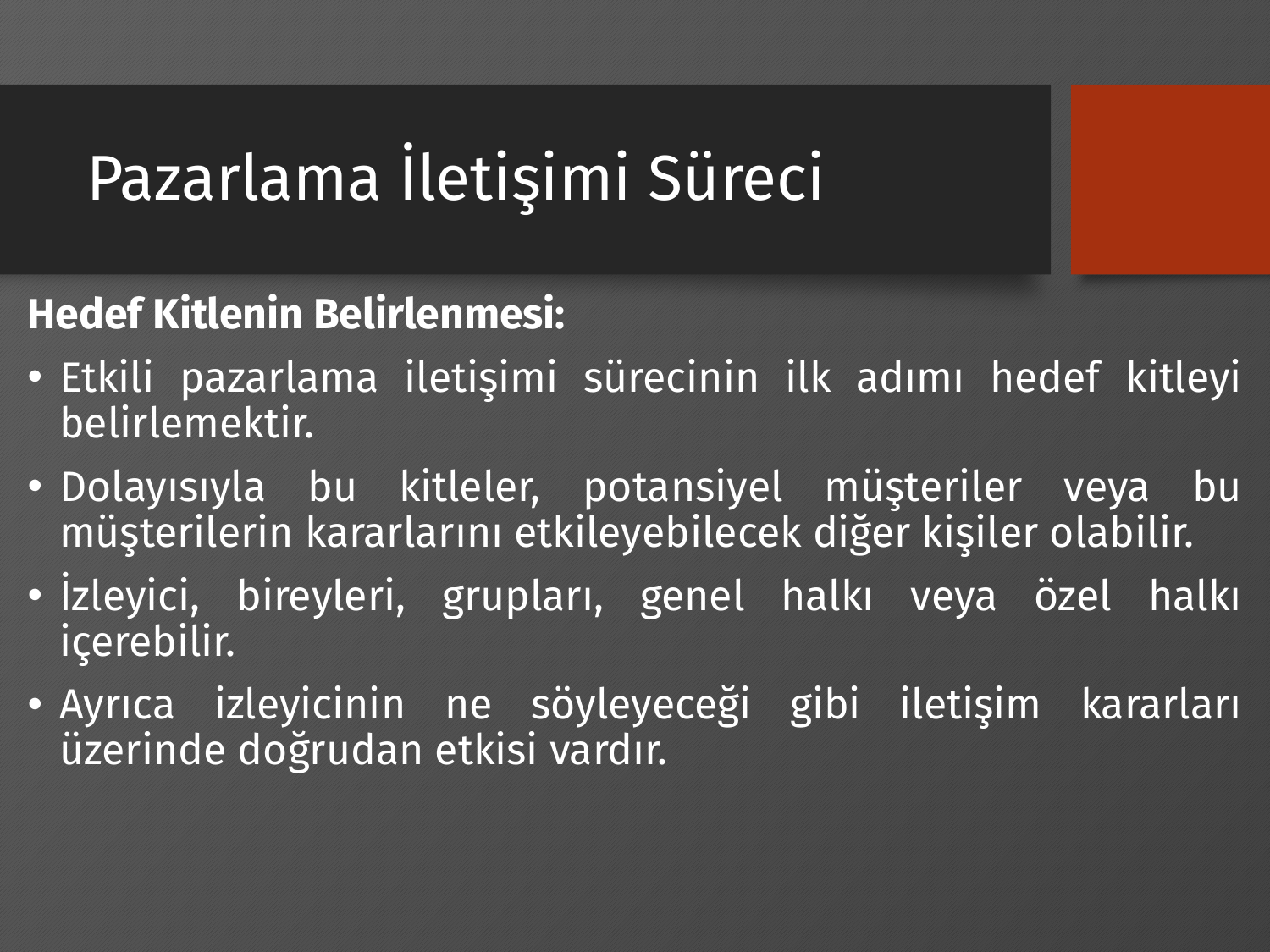

# Pazarlama İletişimi Süreci
Hedef Kitlenin Belirlenmesi:
Etkili pazarlama iletişimi sürecinin ilk adımı hedef kitleyi belirlemektir.
Dolayısıyla bu kitleler, potansiyel müşteriler veya bu müşterilerin kararlarını etkileyebilecek diğer kişiler olabilir.
İzleyici, bireyleri, grupları, genel halkı veya özel halkı içerebilir.
Ayrıca izleyicinin ne söyleyeceği gibi iletişim kararları üzerinde doğrudan etkisi vardır.